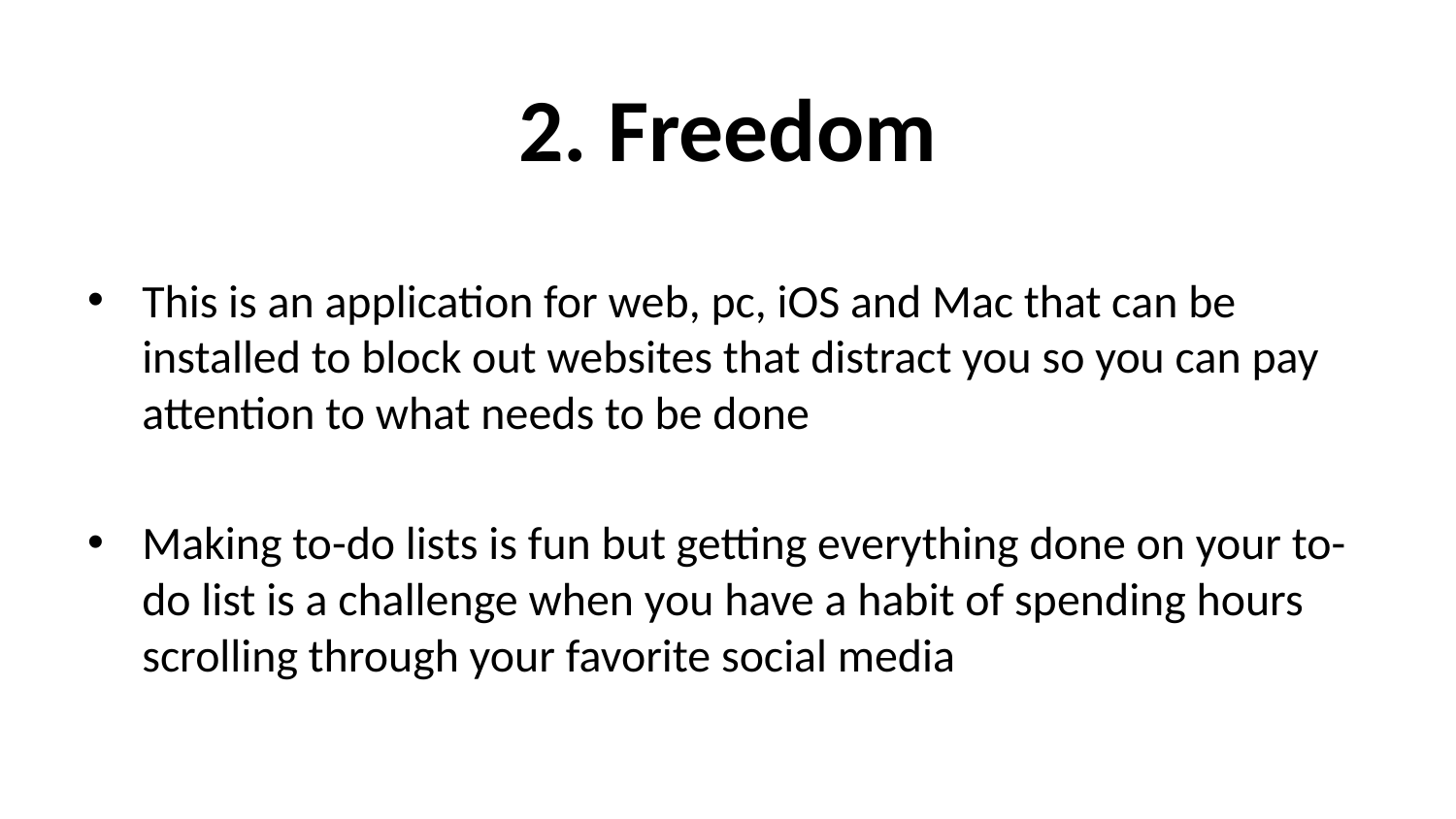

# 2. Freedom
This is an application for web, pc, iOS and Mac that can be installed to block out websites that distract you so you can pay attention to what needs to be done

Making to-do lists is fun but getting everything done on your to-do list is a challenge when you have a habit of spending hours scrolling through your favorite social media